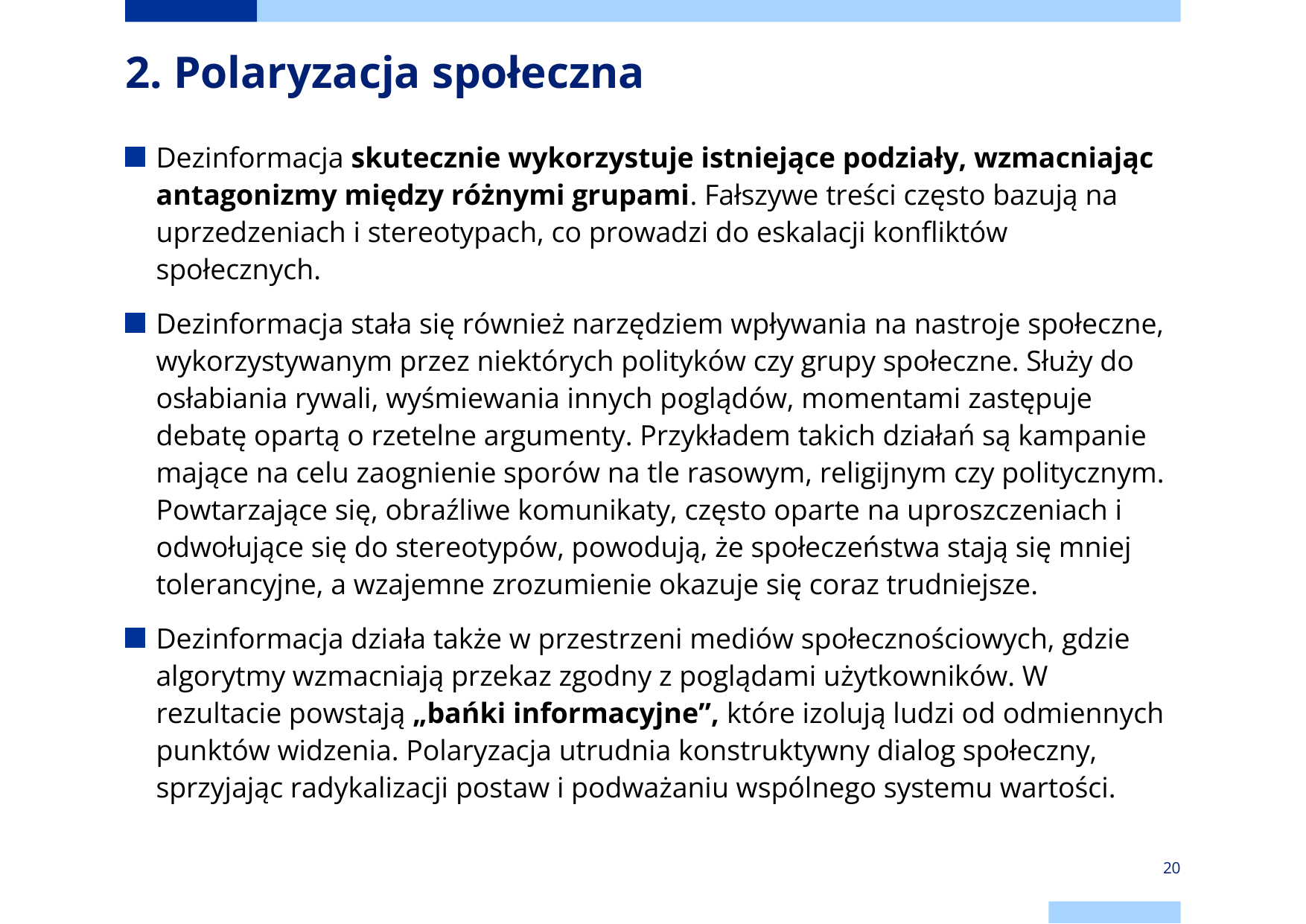

# 2. Polaryzacja społeczna
Dezinformacja skutecznie wykorzystuje istniejące podziały, wzmacniając antagonizmy między różnymi grupami. Fałszywe treści często bazują na uprzedzeniach i stereotypach, co prowadzi do eskalacji konfliktów społecznych.
Dezinformacja stała się również narzędziem wpływania na nastroje społeczne, wykorzystywanym przez niektórych polityków czy grupy społeczne. Służy do osłabiania rywali, wyśmiewania innych poglądów, momentami zastępuje debatę opartą o rzetelne argumenty. Przykładem takich działań są kampanie mające na celu zaognienie sporów na tle rasowym, religijnym czy politycznym.  Powtarzające się, obraźliwe komunikaty, często oparte na uproszczeniach i odwołujące się do stereotypów, powodują, że społeczeństwa stają się mniej tolerancyjne, a wzajemne zrozumienie okazuje się coraz trudniejsze.
Dezinformacja działa także w przestrzeni mediów społecznościowych, gdzie algorytmy wzmacniają przekaz zgodny z poglądami użytkowników. W rezultacie powstają „bańki informacyjne”, które izolują ludzi od odmiennych punktów widzenia. Polaryzacja utrudnia konstruktywny dialog społeczny, sprzyjając radykalizacji postaw i podważaniu wspólnego systemu wartości.

20